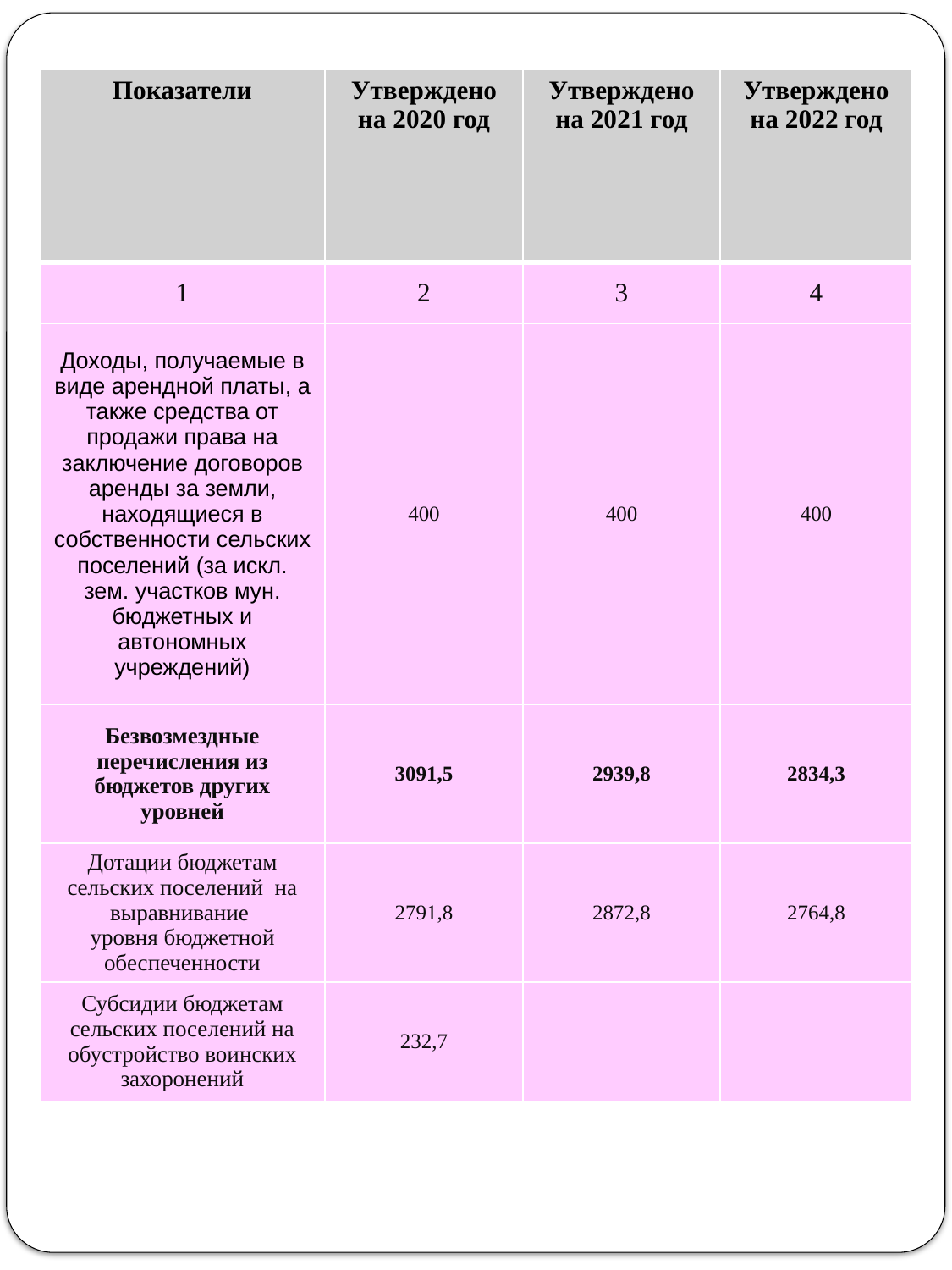

| Показатели | Утверждено на 2020 год | Утверждено на 2021 год | Утверждено на 2022 год |
| --- | --- | --- | --- |
| 1 | 2 | 3 | 4 |
| Доходы, получаемые в виде арендной платы, а также средства от продажи права на заключение договоров аренды за земли, находящиеся в собственности сельских поселений (за искл. зем. участков мун. бюджетных и автономных учреждений) | 400 | 400 | 400 |
| Безвозмездные перечисления из бюджетов других уровней | 3091,5 | 2939,8 | 2834,3 |
| Дотации бюджетам сельских поселений на выравнивание уровня бюджетной обеспеченности | 2791,8 | 2872,8 | 2764,8 |
| Субсидии бюджетам сельских поселений на обустройство воинских захоронений | 232,7 |  |  |